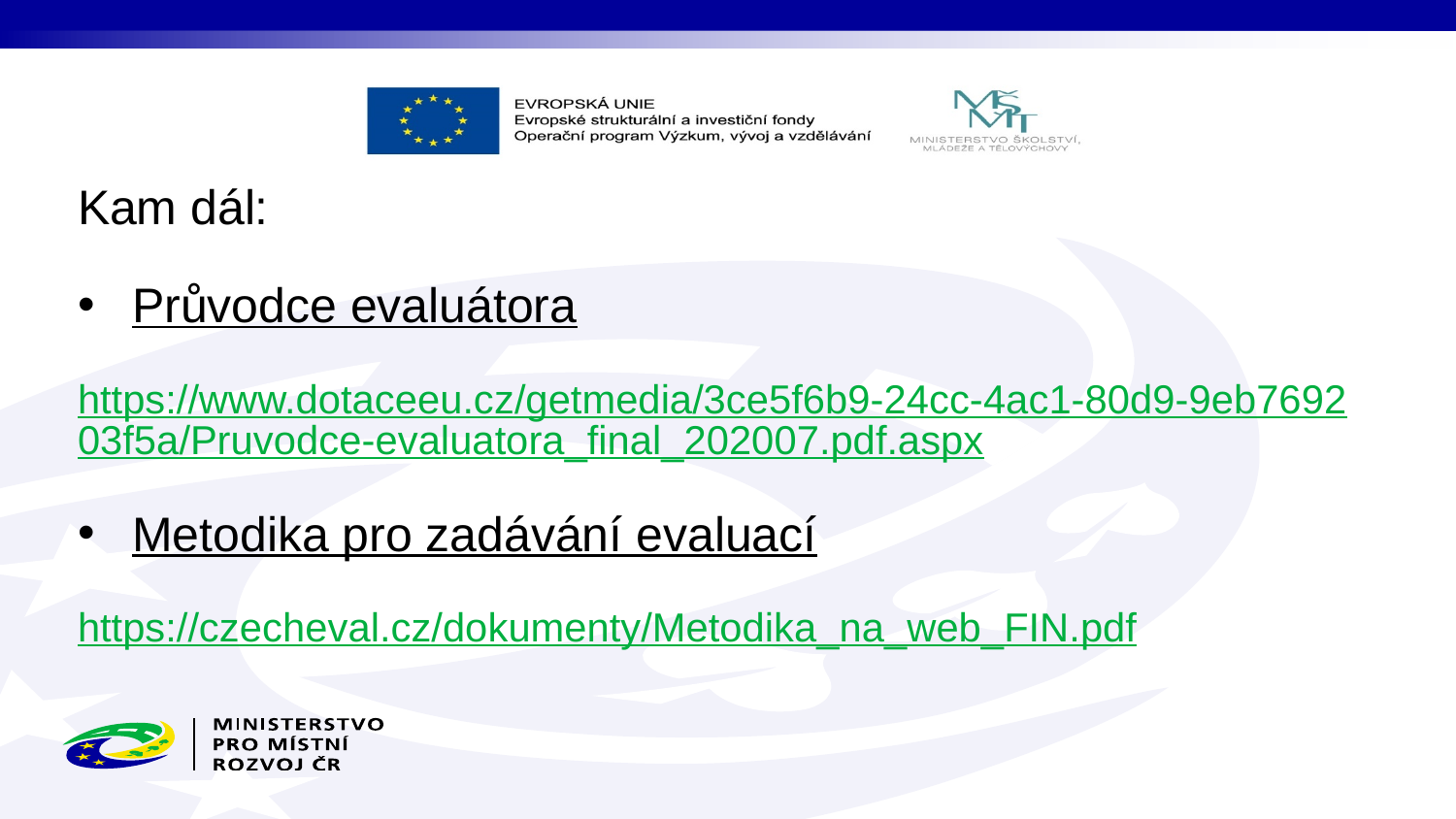

Kam dál:
Průvodce evaluátora
https://www.dotaceeu.cz/getmedia/3ce5f6b9-24cc-4ac1-80d9-9eb769203f5a/Pruvodce-evaluatora_final_202007.pdf.aspx
Metodika pro zadávání evaluací
https://czecheval.cz/dokumenty/Metodika_na_web_FIN.pdf